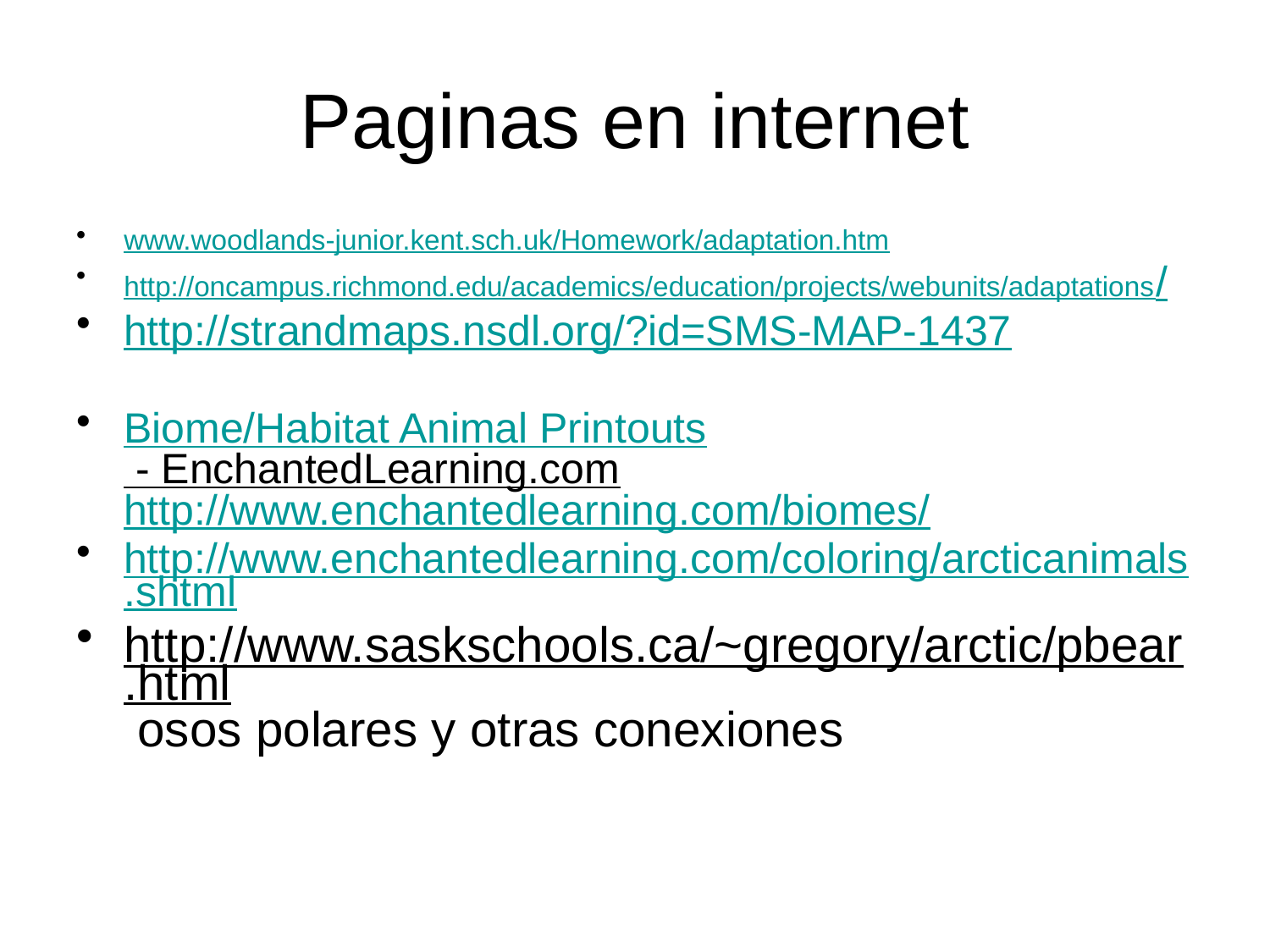

Paginas en internet
www.woodlands-junior.kent.sch.uk/Homework/adaptation.htm
http://oncampus.richmond.edu/academics/education/projects/webunits/adaptations/
http://strandmaps.nsdl.org/?id=SMS-MAP-1437

Biome/Habitat Animal Printouts - EnchantedLearning.com http://www.enchantedlearning.com/biomes/
http://www.enchantedlearning.com/coloring/arcticanimals.shtml
http://www.saskschools.ca/~gregory/arctic/pbear.html osos polares y otras conexiones